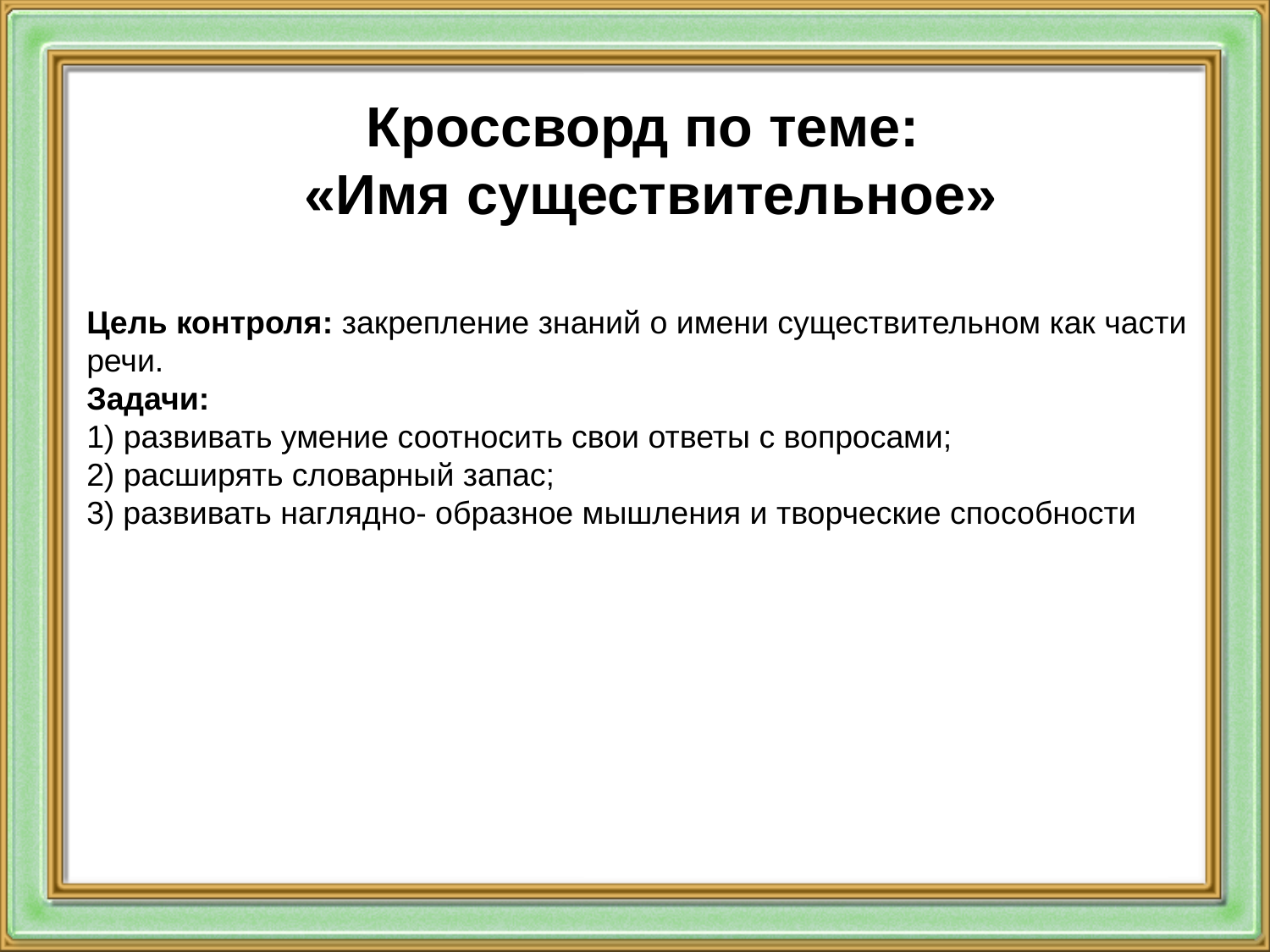

Кроссворд по теме:
«Имя существительное»
Цель контроля: закрепление знаний о имени существительном как части речи.
Задачи:
1) развивать умение соотносить свои ответы с вопросами;
2) расширять словарный запас;
3) развивать наглядно- образное мышления и творческие способности